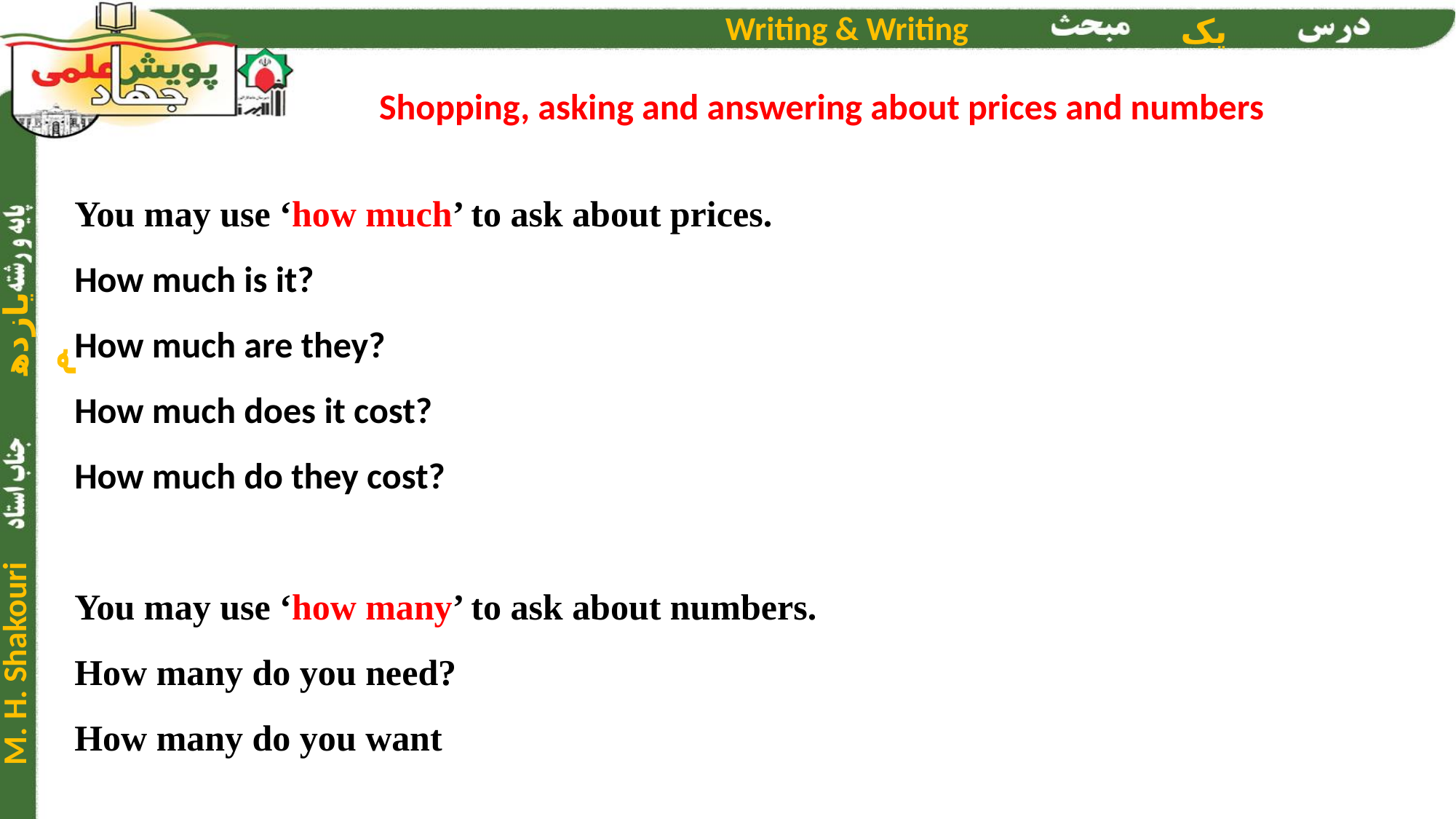

Shopping, asking and answering about prices and numbers
You may use ‘how much’ to ask about prices.
How much is it?
How much are they?
How much does it cost?
How much do they cost?

You may use ‘how many’ to ask about numbers.
How many do you need?
How many do you want